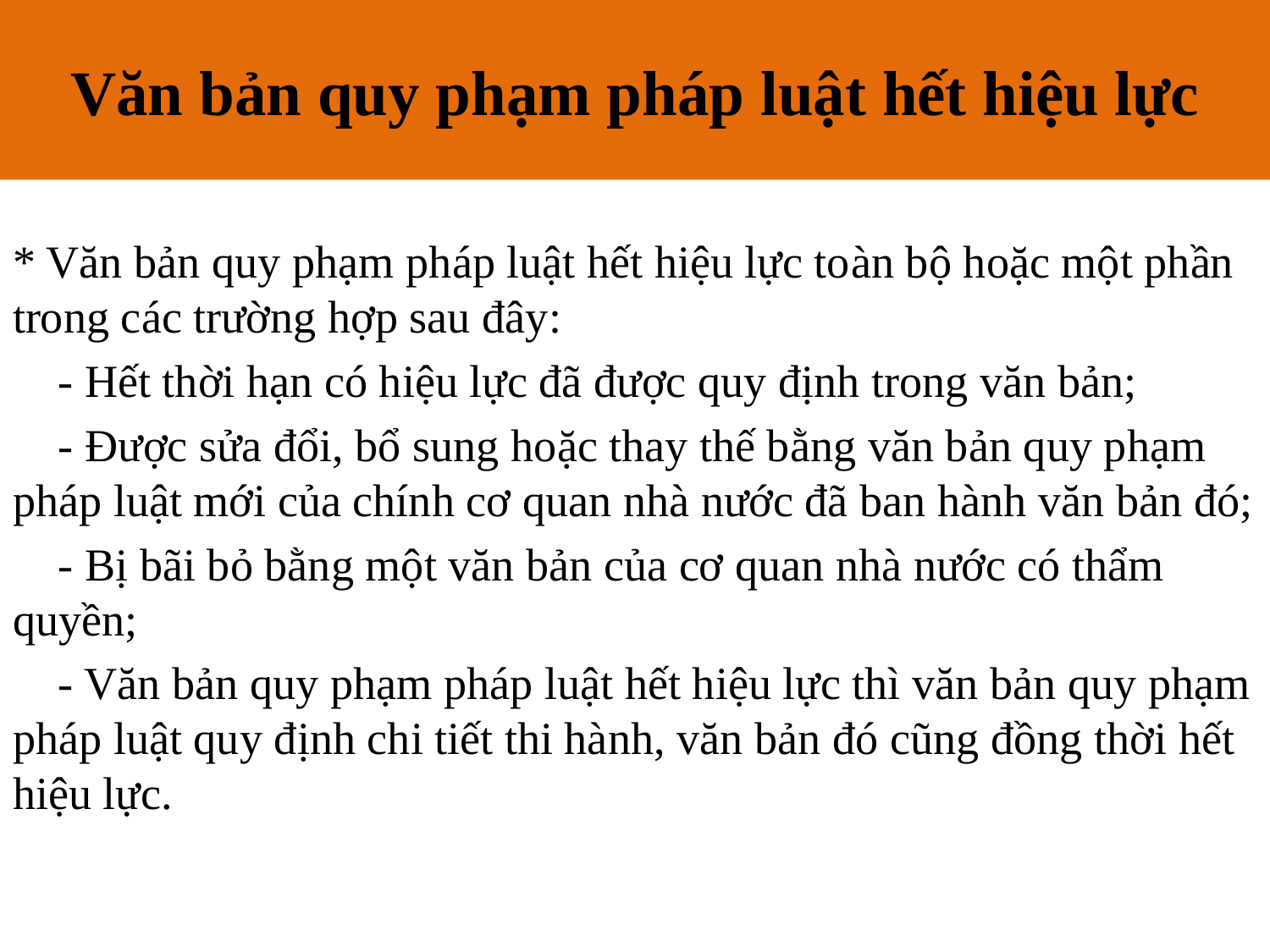

Văn bản quy phạm pháp luật hết hiệu lực
# III. Hiệu lực và nguyên tắc áp dụng văn bản quản lý nhà nước
* Văn bản quy phạm pháp luật hết hiệu lực toàn bộ hoặc một phần trong các trường hợp sau đây:
    - Hết thời hạn có hiệu lực đã được quy định trong văn bản;
    - Được sửa đổi, bổ sung hoặc thay thế bằng văn bản quy phạm pháp luật mới của chính cơ quan nhà nước đã ban hành văn bản đó;
    - Bị bãi bỏ bằng một văn bản của cơ quan nhà nước có thẩm quyền;
    - Văn bản quy phạm pháp luật hết hiệu lực thì văn bản quy phạm pháp luật quy định chi tiết thi hành, văn bản đó cũng đồng thời hết hiệu lực.